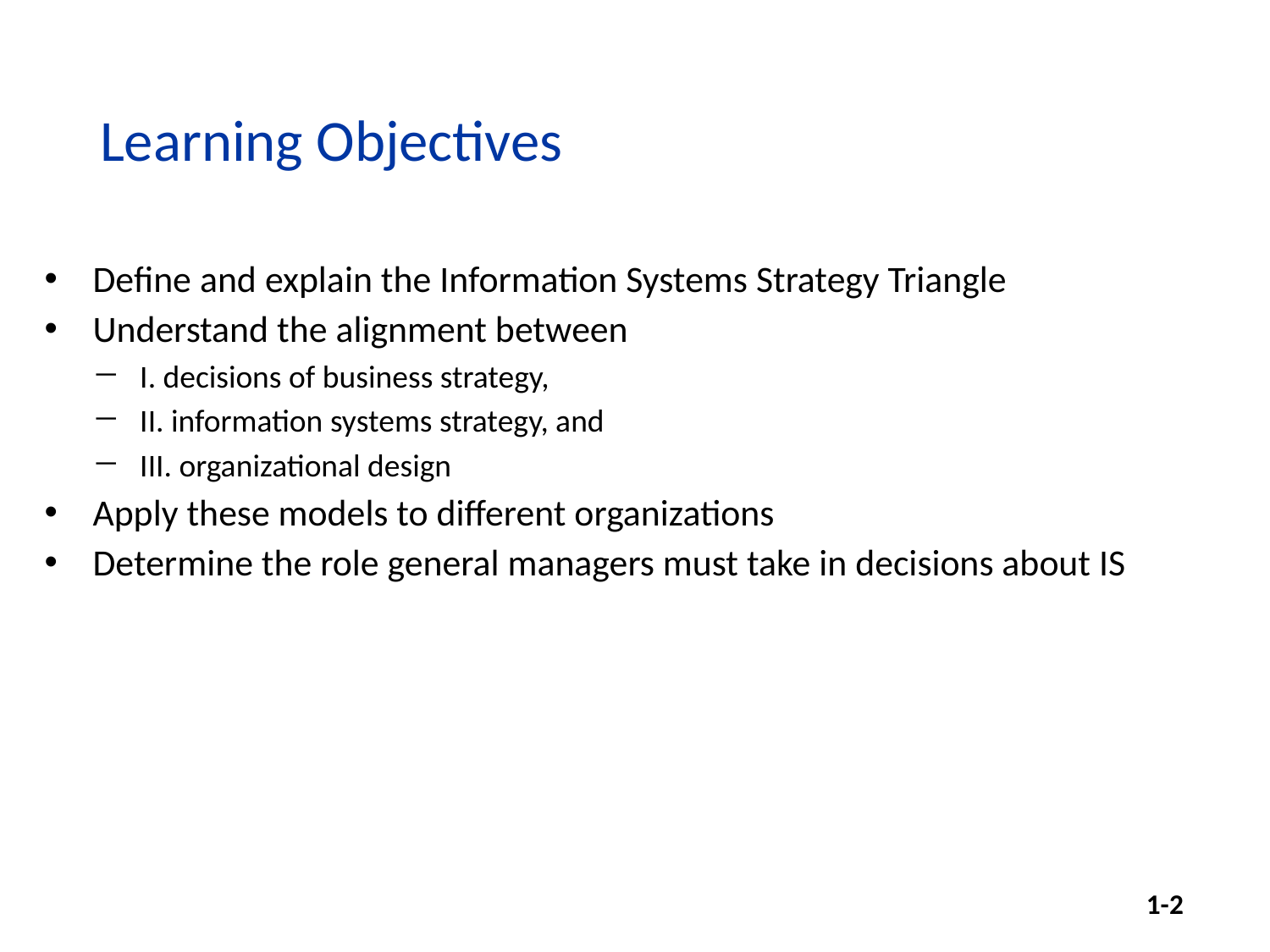

# Learning Objectives
Define and explain the Information Systems Strategy Triangle
Understand the alignment between
I. decisions of business strategy,
II. information systems strategy, and
III. organizational design
Apply these models to different organizations
Determine the role general managers must take in decisions about IS